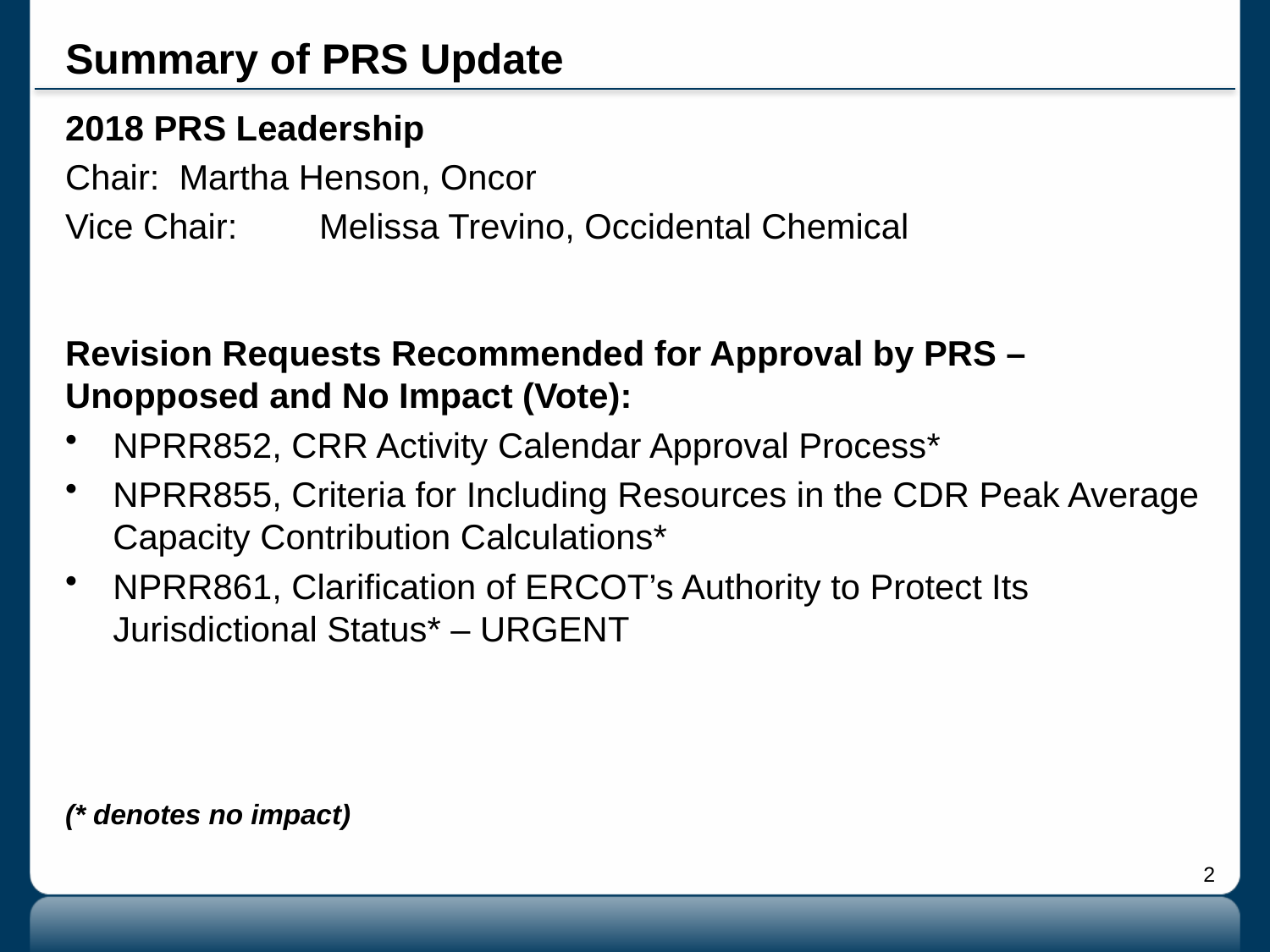

# Summary of PRS Update
2018 PRS Leadership
Chair:  Martha Henson, Oncor
Vice Chair: 	Melissa Trevino, Occidental Chemical

Revision Requests Recommended for Approval by PRS – Unopposed and No Impact (Vote):
NPRR852, CRR Activity Calendar Approval Process*
NPRR855, Criteria for Including Resources in the CDR Peak Average Capacity Contribution Calculations*
NPRR861, Clarification of ERCOT’s Authority to Protect Its Jurisdictional Status* – URGENT

(* denotes no impact)